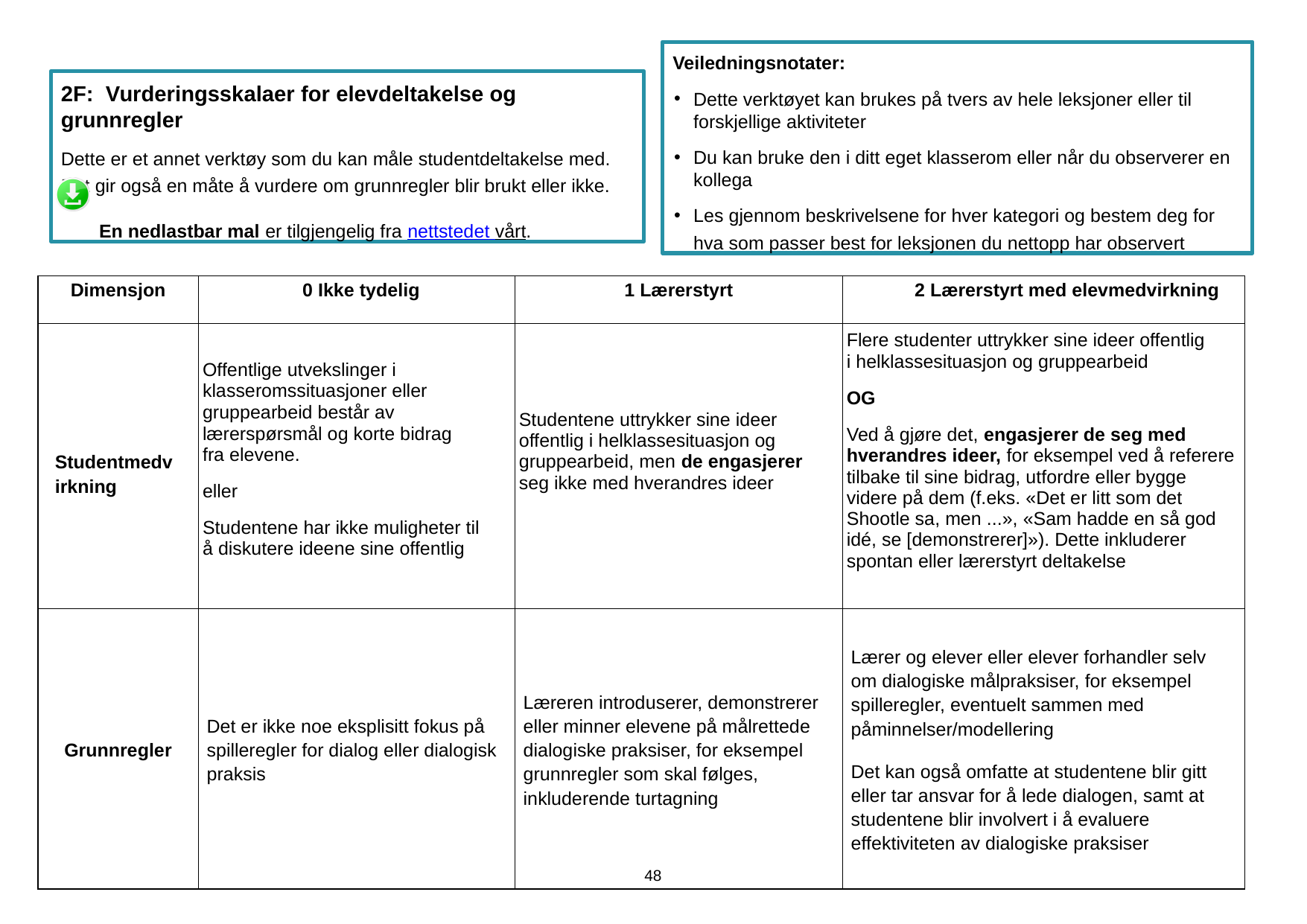

Veiledningsnotater:
Dette verktøyet kan brukes på tvers av hele leksjoner eller til forskjellige aktiviteter
Du kan bruke den i ditt eget klasserom eller når du observerer en kollega
Les gjennom beskrivelsene for hver kategori og bestem deg for hva som passer best for leksjonen du nettopp har observert
2F:  Vurderingsskalaer for elevdeltakelse og grunnregler
Dette er et annet verktøy som du kan måle studentdeltakelse med. Det gir også en måte å vurdere om grunnregler blir brukt eller ikke.
En nedlastbar mal er tilgjengelig fra nettstedet vårt.

| Dimensjon | 0 Ikke tydelig | 1 Lærerstyrt | 2 Lærerstyrt med elevmedvirkning |
| --- | --- | --- | --- |
| Studentmedvirkning | Offentlige utvekslinger i klasseromssituasjoner eller gruppearbeid består av lærerspørsmål og korte bidrag fra elevene. eller Studentene har ikke muligheter til å diskutere ideene sine offentlig | Studentene uttrykker sine ideer offentlig i helklassesituasjon og gruppearbeid, men de engasjerer seg ikke med hverandres ideer | Flere studenter uttrykker sine ideer offentlig i helklassesituasjon og gruppearbeid OG Ved å gjøre det, engasjerer de seg med hverandres ideer, for eksempel ved å referere tilbake til sine bidrag, utfordre eller bygge videre på dem (f.eks. «Det er litt som det Shootle sa, men ...», «Sam hadde en så god idé, se [demonstrerer]»). Dette inkluderer spontan eller lærerstyrt deltakelse |
| Grunnregler | Det er ikke noe eksplisitt fokus på spilleregler for dialog eller dialogisk praksis | Læreren introduserer, demonstrerer eller minner elevene på målrettede dialogiske praksiser, for eksempel grunnregler som skal følges, inkluderende turtagning | Lærer og elever eller elever forhandler selv om dialogiske målpraksiser, for eksempel spilleregler, eventuelt sammen med påminnelser/modellering Det kan også omfatte at studentene blir gitt eller tar ansvar for å lede dialogen, samt at studentene blir involvert i å evaluere effektiviteten av dialogiske praksiser |
48